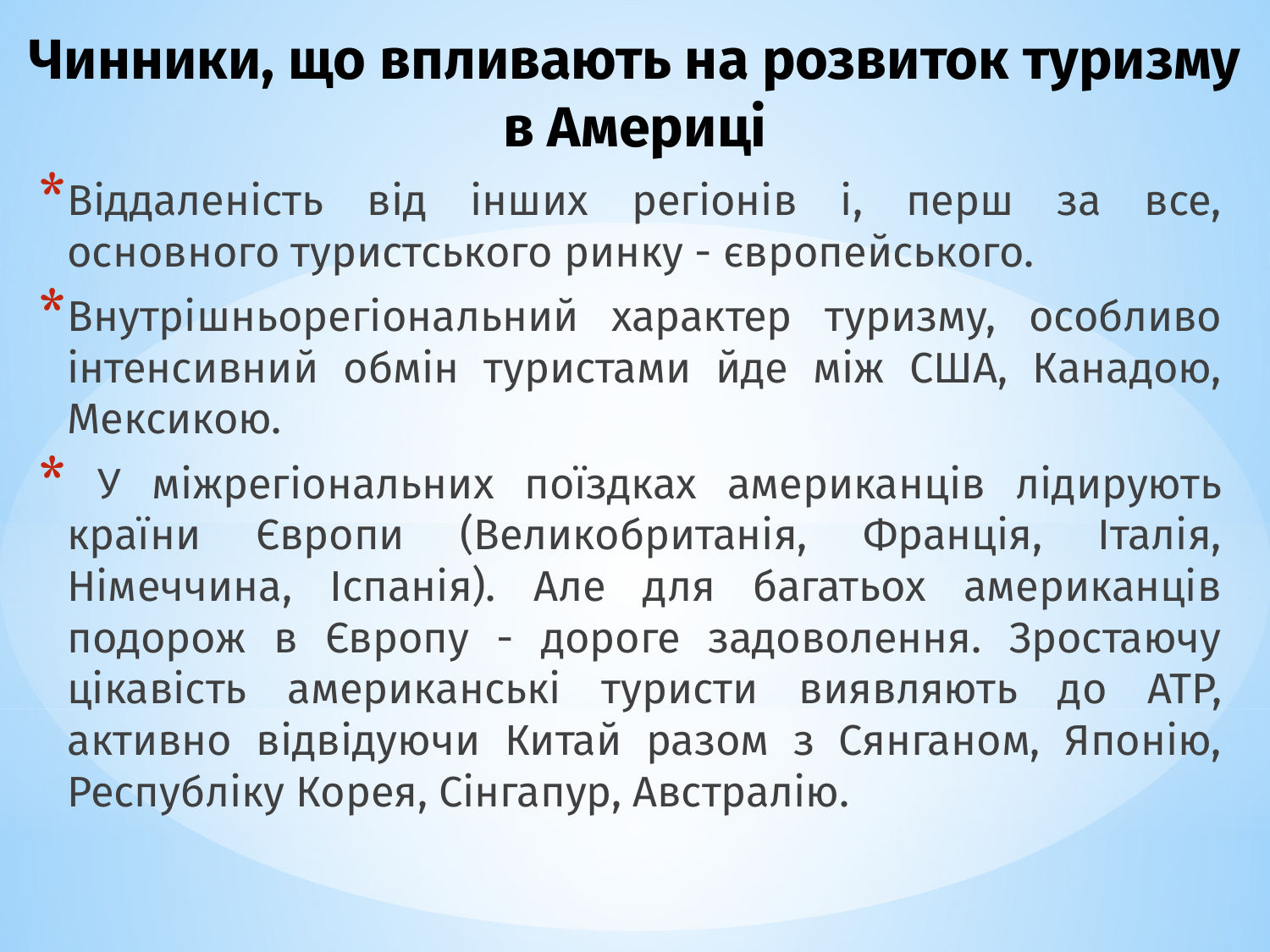

# Чинники, що впливають на розвиток туризму в Америці
Віддаленість від інших регіонів і, перш за все, основного туристського ринку - європейського.
Внутрішньорегіональний характер туризму, особливо інтенсивний обмін туристами йде між США, Канадою, Мексикою.
 У міжрегіональних поїздках американців лідирують країни Європи (Великобританія, Франція, Італія, Німеччина, Іспанія). Але для багатьох американців подорож в Європу - дороге задоволення. Зростаючу цікавість американські туристи виявляють до АТР, активно відвідуючи Китай разом з Сянганом, Японію, Республіку Корея, Сінгапур, Австралію.